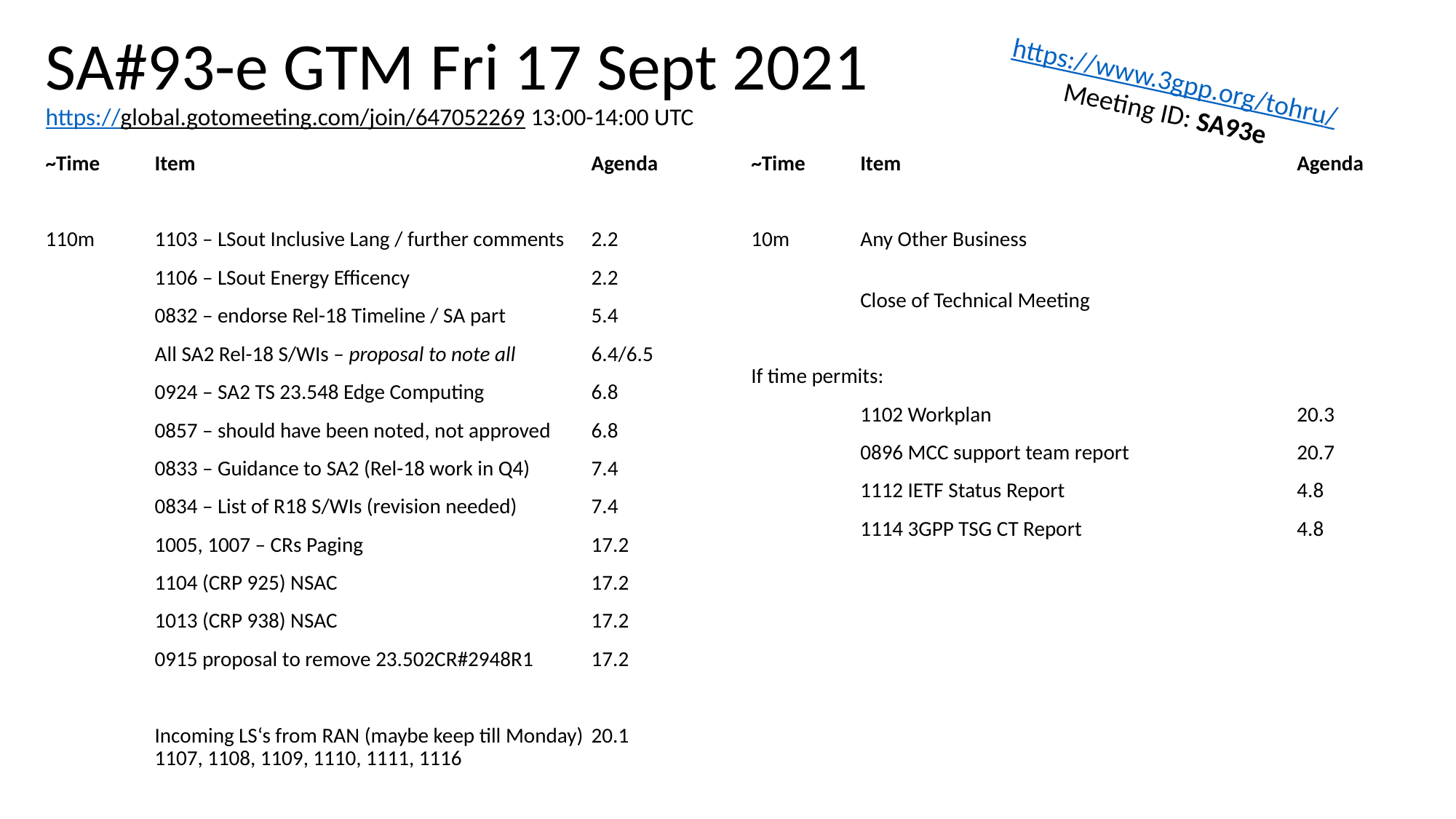

# SA#93-e GTM Fri 17 Sept 2021 https://global.gotomeeting.com/join/647052269 13:00-14:00 UTC
https://www.3gpp.org/tohru/
Meeting ID: SA93e
~Time	Item				Agenda

110m	1103 – LSout Inclusive Lang / further comments	2.2
	1106 – LSout Energy Efficency		2.2
	0832 – endorse Rel-18 Timeline / SA part	5.4
	All SA2 Rel-18 S/WIs – proposal to note all	6.4/6.5
	0924 – SA2 TS 23.548 Edge Computing 	6.8
	0857 – should have been noted, not approved	6.8
	0833 – Guidance to SA2 (Rel-18 work in Q4)	7.4
	0834 – List of R18 S/WIs (revision needed)	7.4
	1005, 1007 – CRs Paging			17.2
	1104 (CRP 925) NSAC			17.2
	1013 (CRP 938) NSAC			17.2
	0915 proposal to remove 23.502CR#2948R1	17.2

	Incoming LS‘s from RAN (maybe keep till Monday)	20.1
	1107, 1108, 1109, 1110, 1111, 1116

~Time	Item				Agenda

10m	Any Other Business
	Close of Technical Meeting

If time permits:
	1102 Workplan			20.3
	0896 MCC support team report		20.7
	1112 IETF Status Report			4.8
	1114 3GPP TSG CT Report		4.8